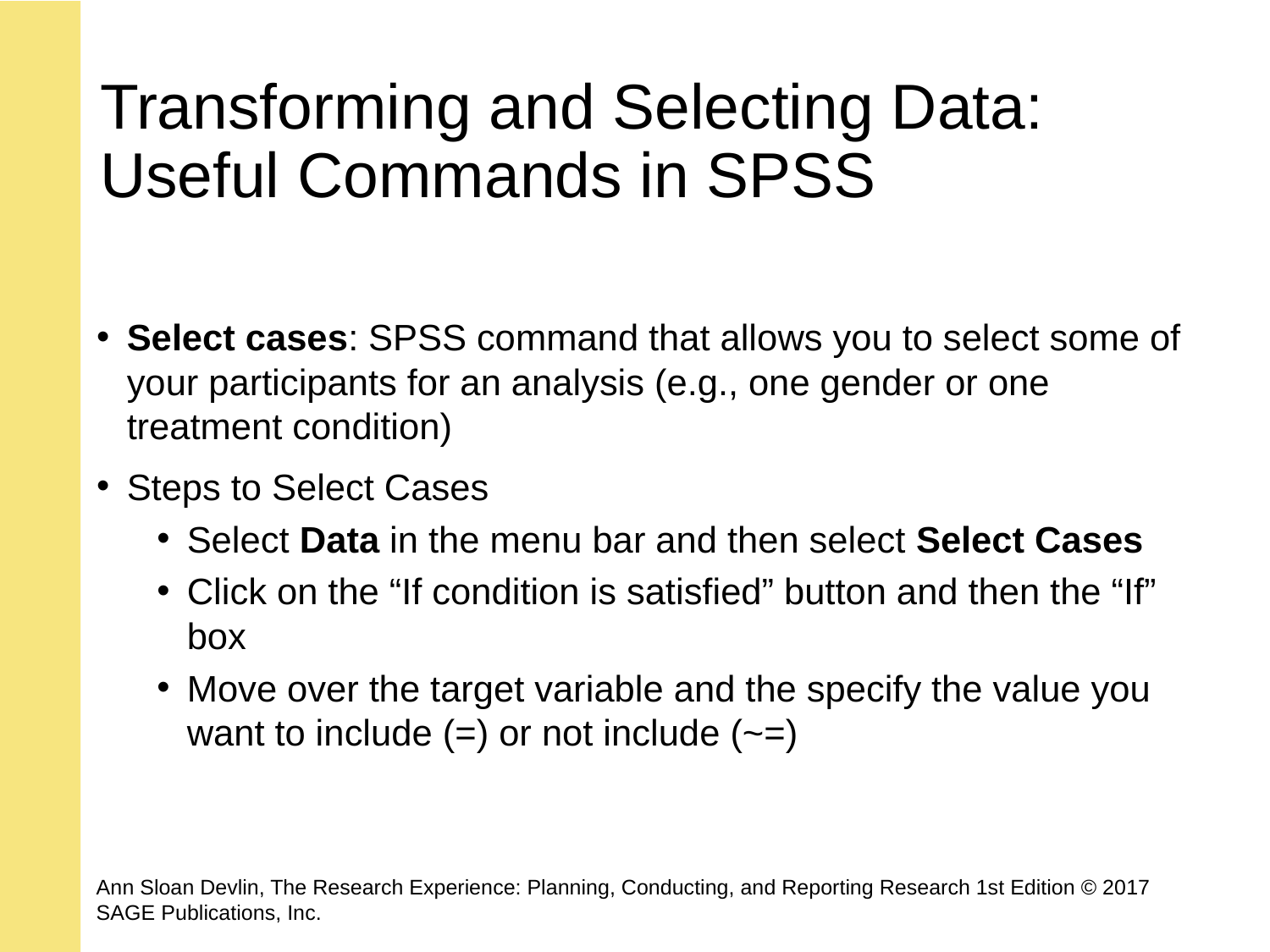

# Transforming and Selecting Data: Useful Commands in SPSS
Select cases: SPSS command that allows you to select some of your participants for an analysis (e.g., one gender or one treatment condition)
Steps to Select Cases
Select Data in the menu bar and then select Select Cases
Click on the “If condition is satisfied” button and then the “If” box
Move over the target variable and the specify the value you want to include (=) or not include (~=)